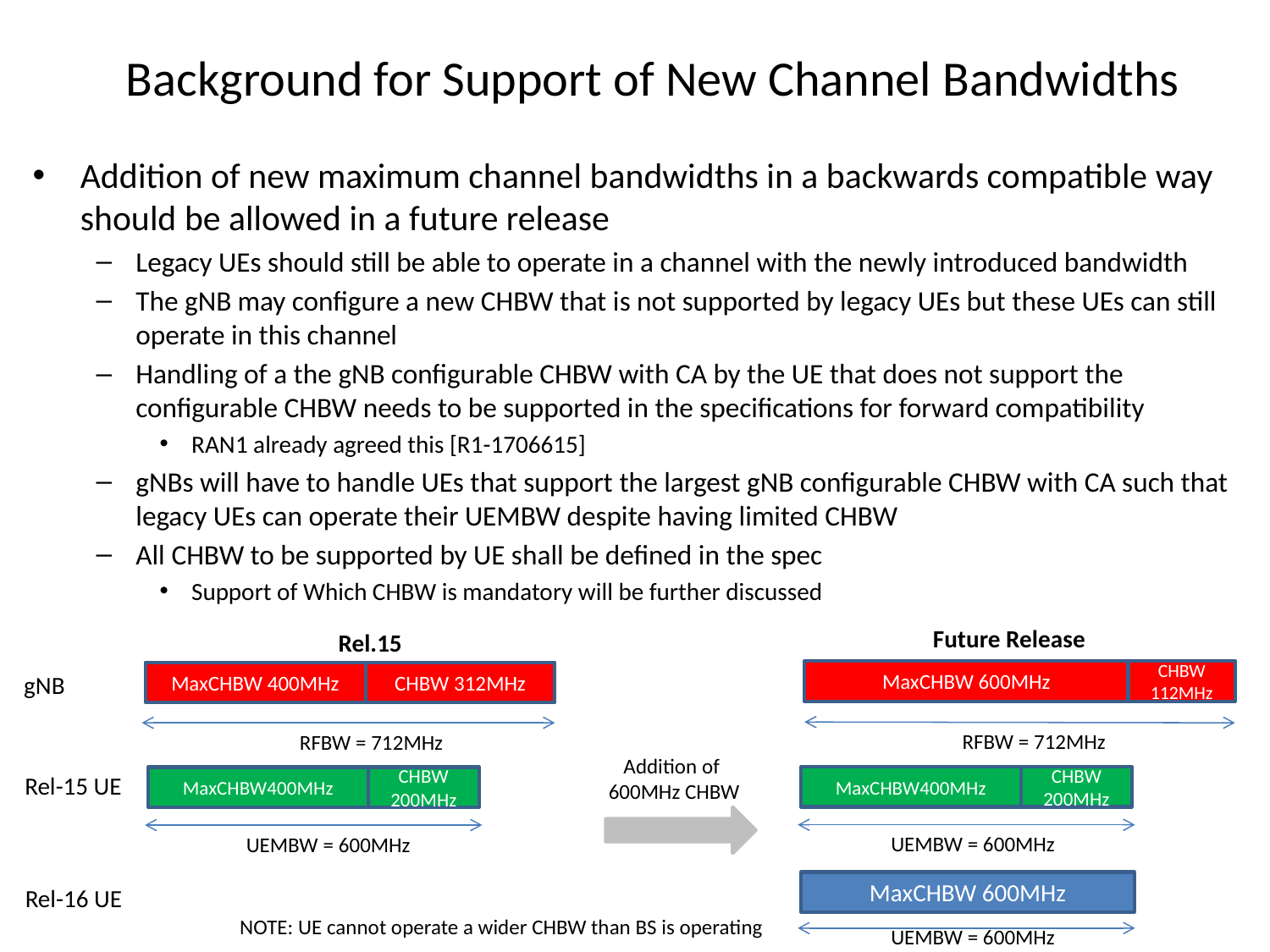

# Background for Support of New Channel Bandwidths
Addition of new maximum channel bandwidths in a backwards compatible way should be allowed in a future release
Legacy UEs should still be able to operate in a channel with the newly introduced bandwidth
The gNB may configure a new CHBW that is not supported by legacy UEs but these UEs can still operate in this channel
Handling of a the gNB configurable CHBW with CA by the UE that does not support the configurable CHBW needs to be supported in the specifications for forward compatibility
RAN1 already agreed this [R1-1706615]
gNBs will have to handle UEs that support the largest gNB configurable CHBW with CA such that legacy UEs can operate their UEMBW despite having limited CHBW
All CHBW to be supported by UE shall be defined in the spec
Support of Which CHBW is mandatory will be further discussed

Future Release
Rel.15
MaxCHBW 600MHz
CHBW 112MHz
MaxCHBW 400MHz
CHBW 312MHz
gNB
RFBW = 712MHz
RFBW = 712MHz
Addition of
600MHz CHBW
Rel-15 UE
MaxCHBW400MHz
CHBW
200MHz
MaxCHBW400MHz
CHBW
200MHz

UEMBW = 600MHz
UEMBW = 600MHz
MaxCHBW 600MHz
Rel-16 UE
NOTE: UE cannot operate a wider CHBW than BS is operating
UEMBW = 600MHz